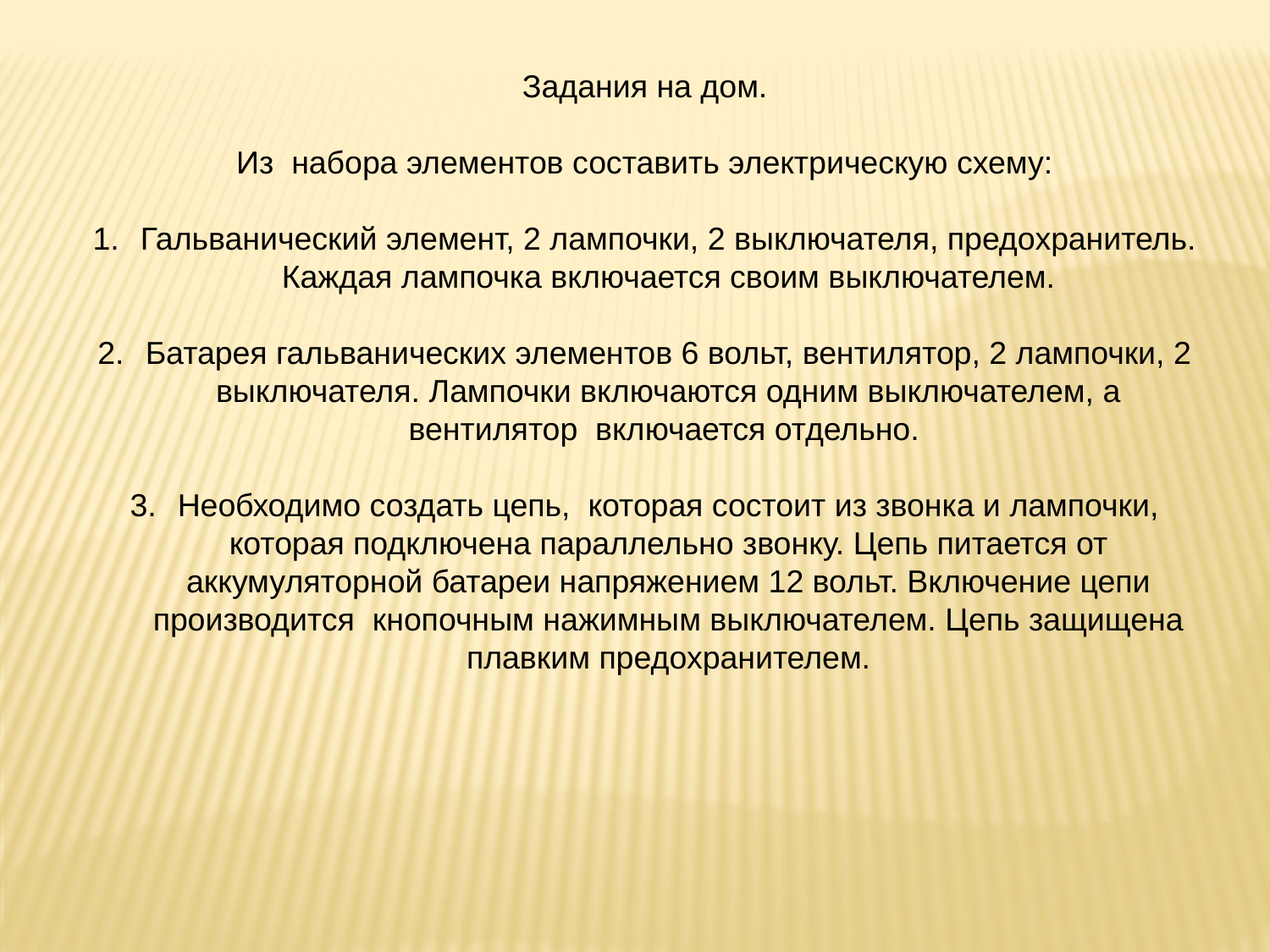

Задания на дом.

Из  набора элементов составить электрическую схему:

Гальванический элемент, 2 лампочки, 2 выключателя, предохранитель. Каждая лампочка включается своим выключателем.

Батарея гальванических элементов 6 вольт, вентилятор, 2 лампочки, 2 выключателя. Лампочки включаются одним выключателем, а вентилятор  включается отдельно.

Необходимо создать цепь,  которая состоит из звонка и лампочки, которая подключена параллельно звонку. Цепь питается от аккумуляторной батареи напряжением 12 вольт. Включение цепи производится  кнопочным нажимным выключателем. Цепь защищена плавким предохранителем.